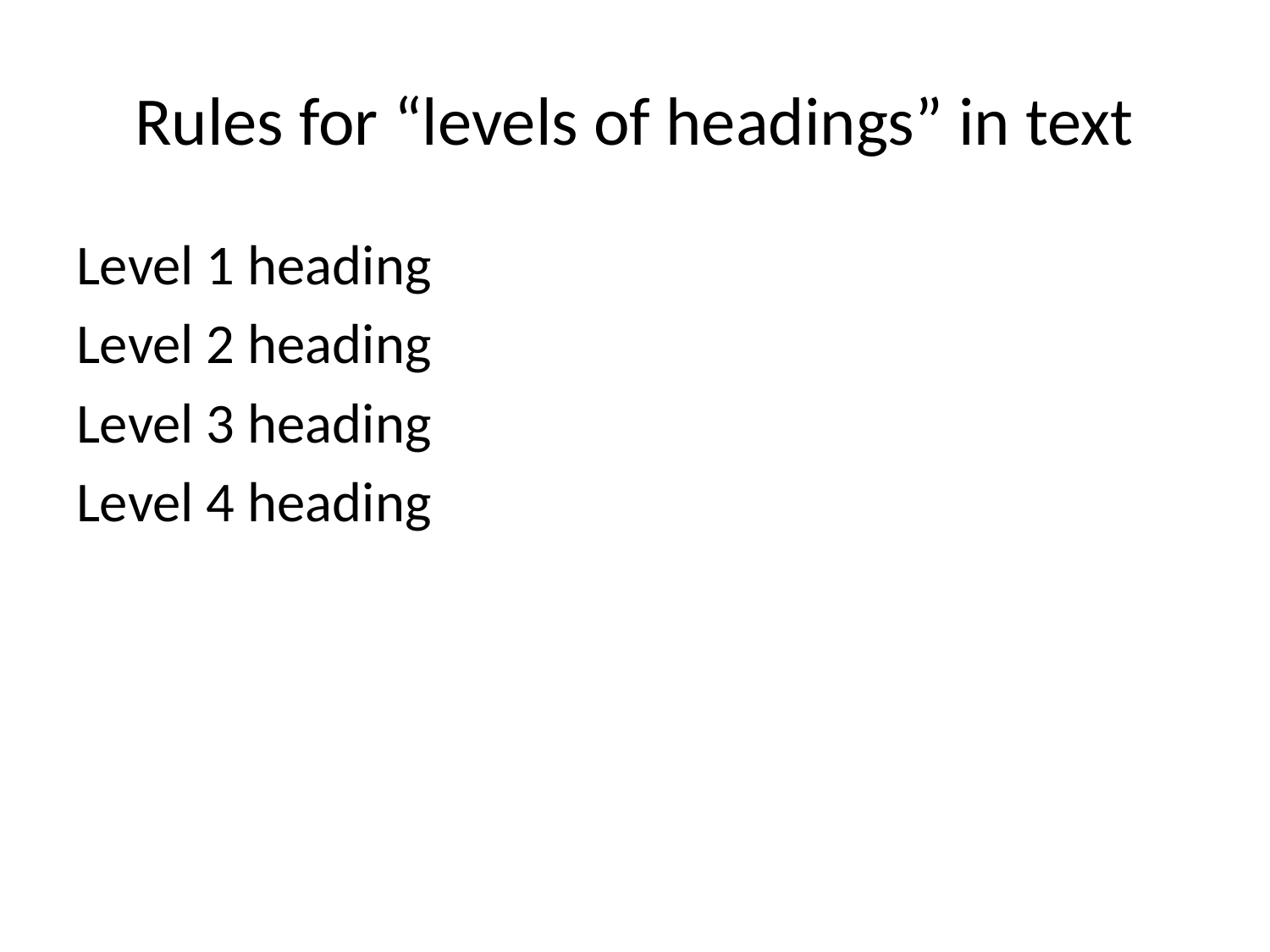

# Rules for “levels of headings” in text
Level 1 heading
Level 2 heading
Level 3 heading
Level 4 heading